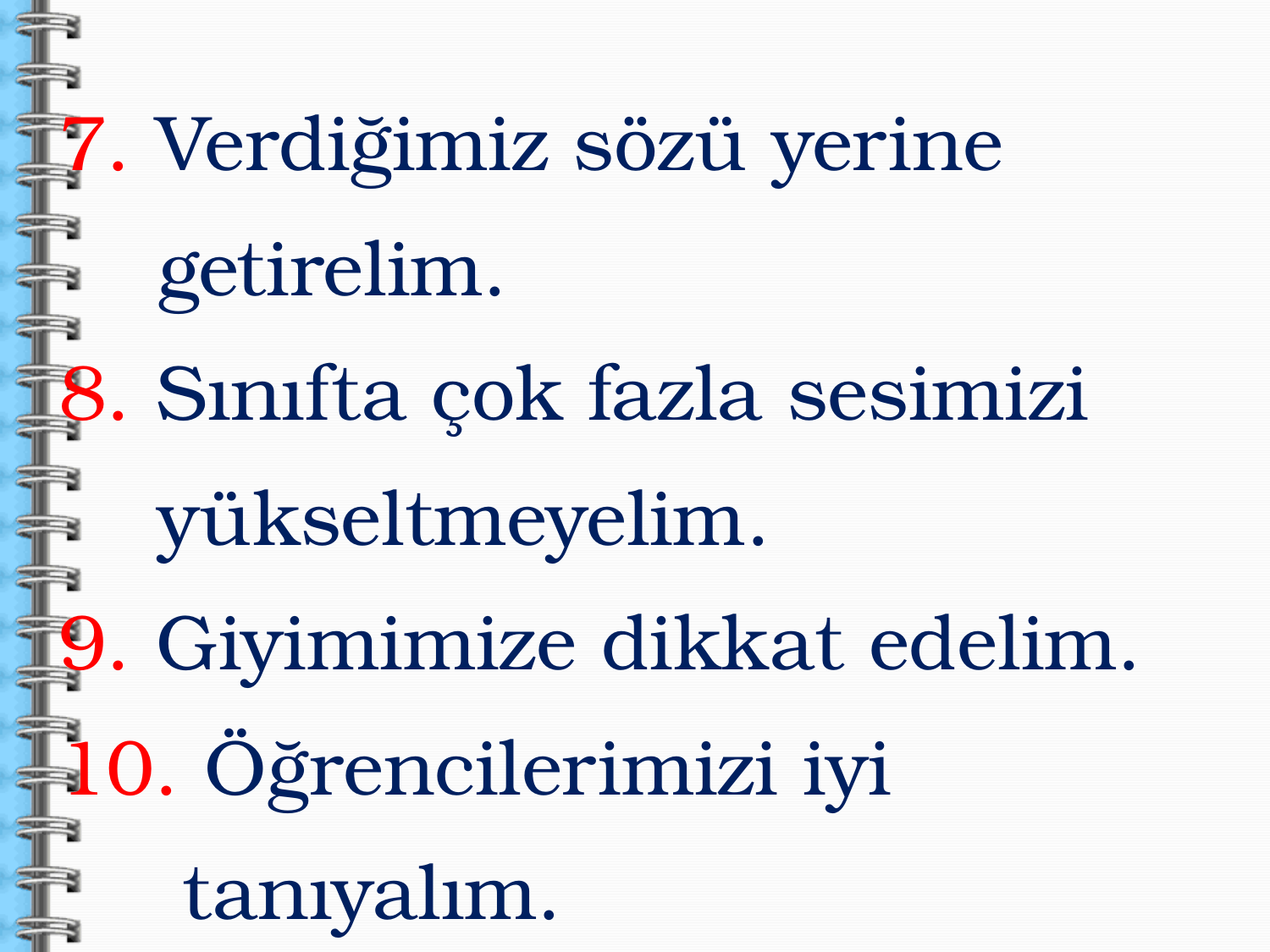

7. Verdiğimiz sözü yerine
    getirelim.
8. Sınıfta çok fazla sesimizi
    yükseltmeyelim.
9. Giyimimize dikkat edelim.
10. Öğrencilerimizi iyi
     tanıyalım.